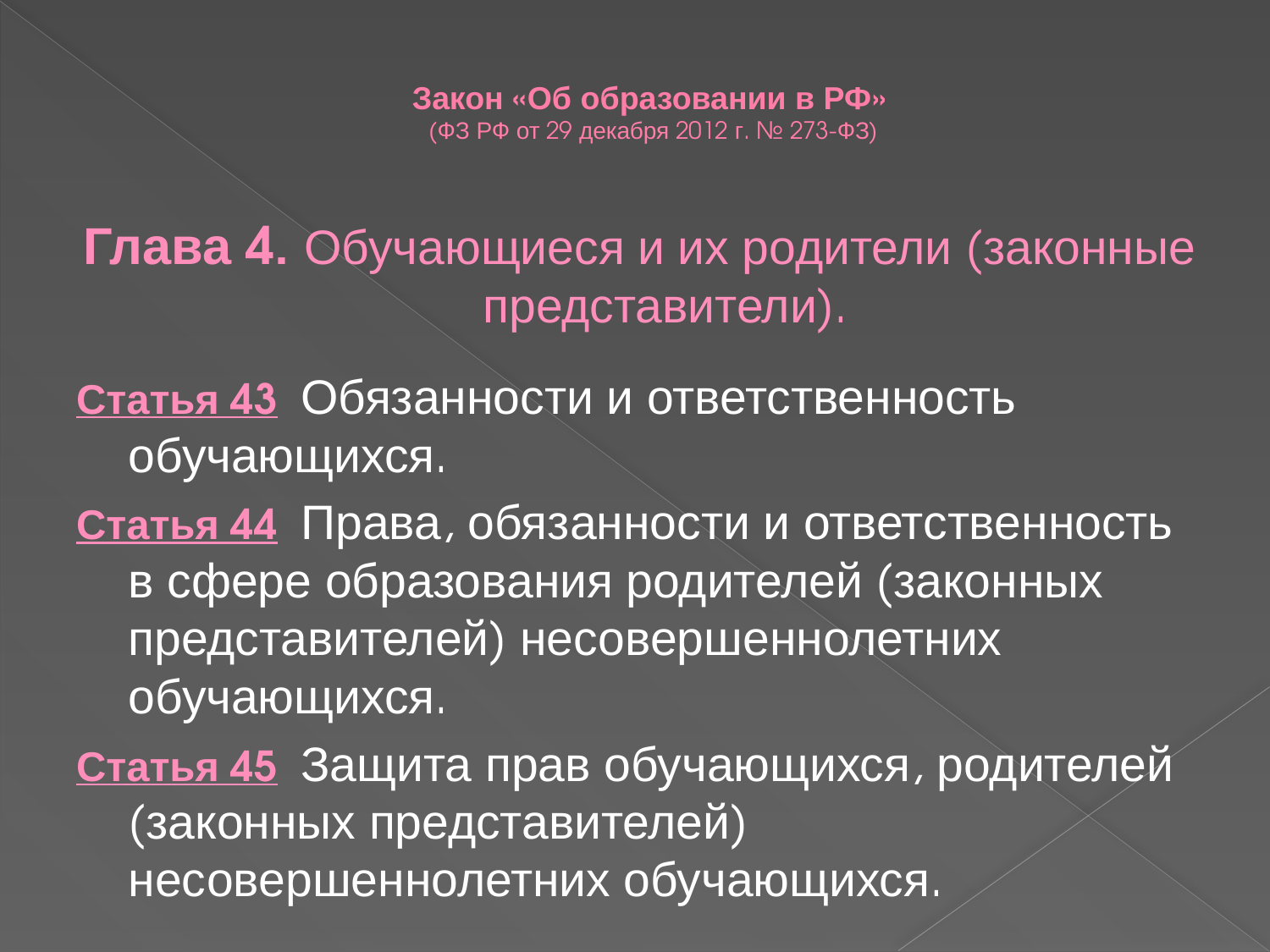

# Закон «Об образовании в РФ» (ФЗ РФ от 29 декабря 2012 г. № 273-ФЗ)
Глава 4. Обучающиеся и их родители (законные представители).

Статья 43  Обязанности и ответственность обучающихся.
Статья 44  Права, обязанности и ответственность в сфере образования родителей (законных представителей) несовершеннолетних обучающихся.
Статья 45  Защита прав обучающихся, родителей (законных представителей) несовершеннолетних обучающихся.